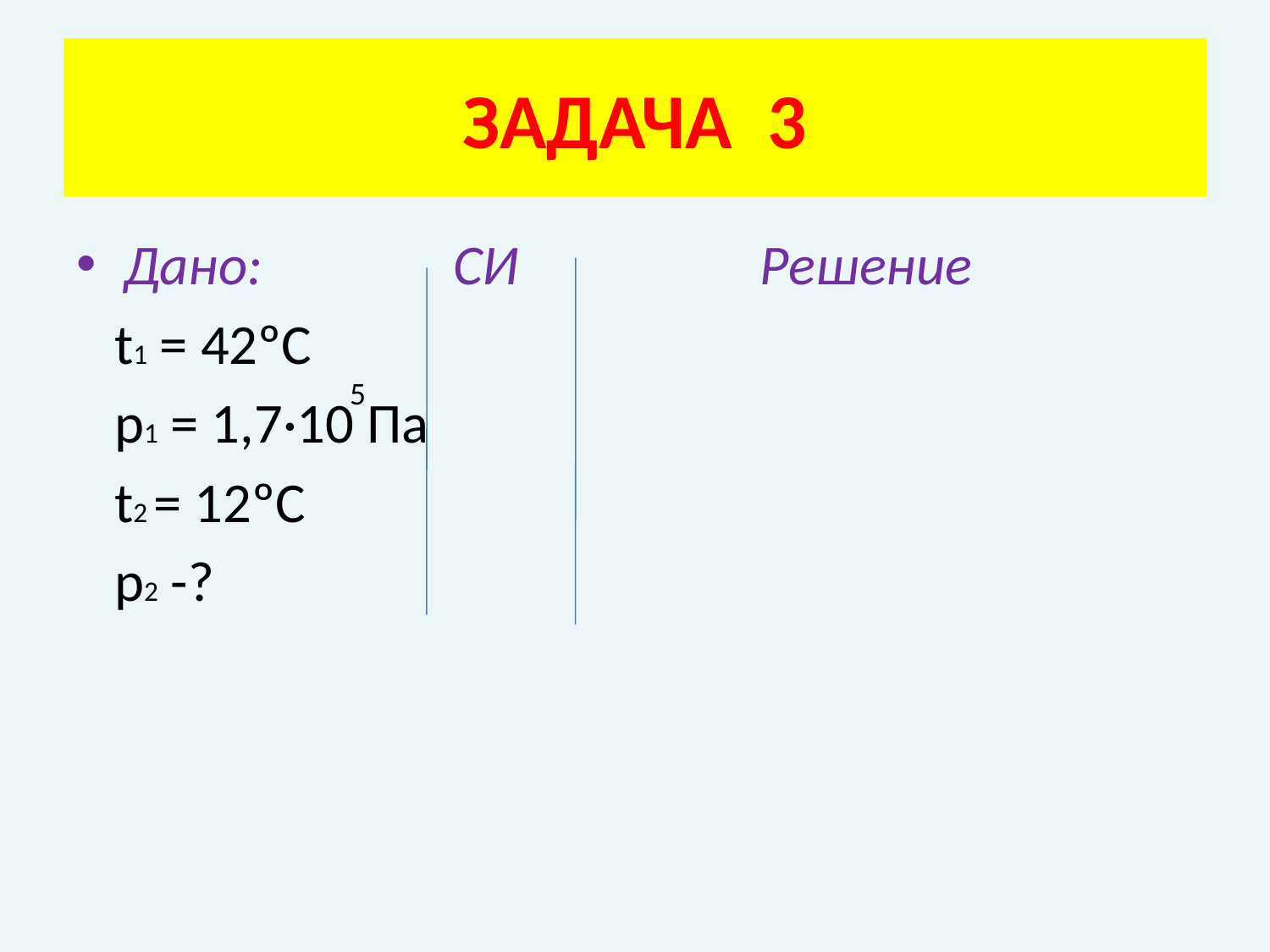

# ЗАДАЧА  3
Дано:               СИ                   Решение
   t1 = 42ºC
   p1 = 1,7·10 Па
   t2 = 12ºC
   p2 -?

5